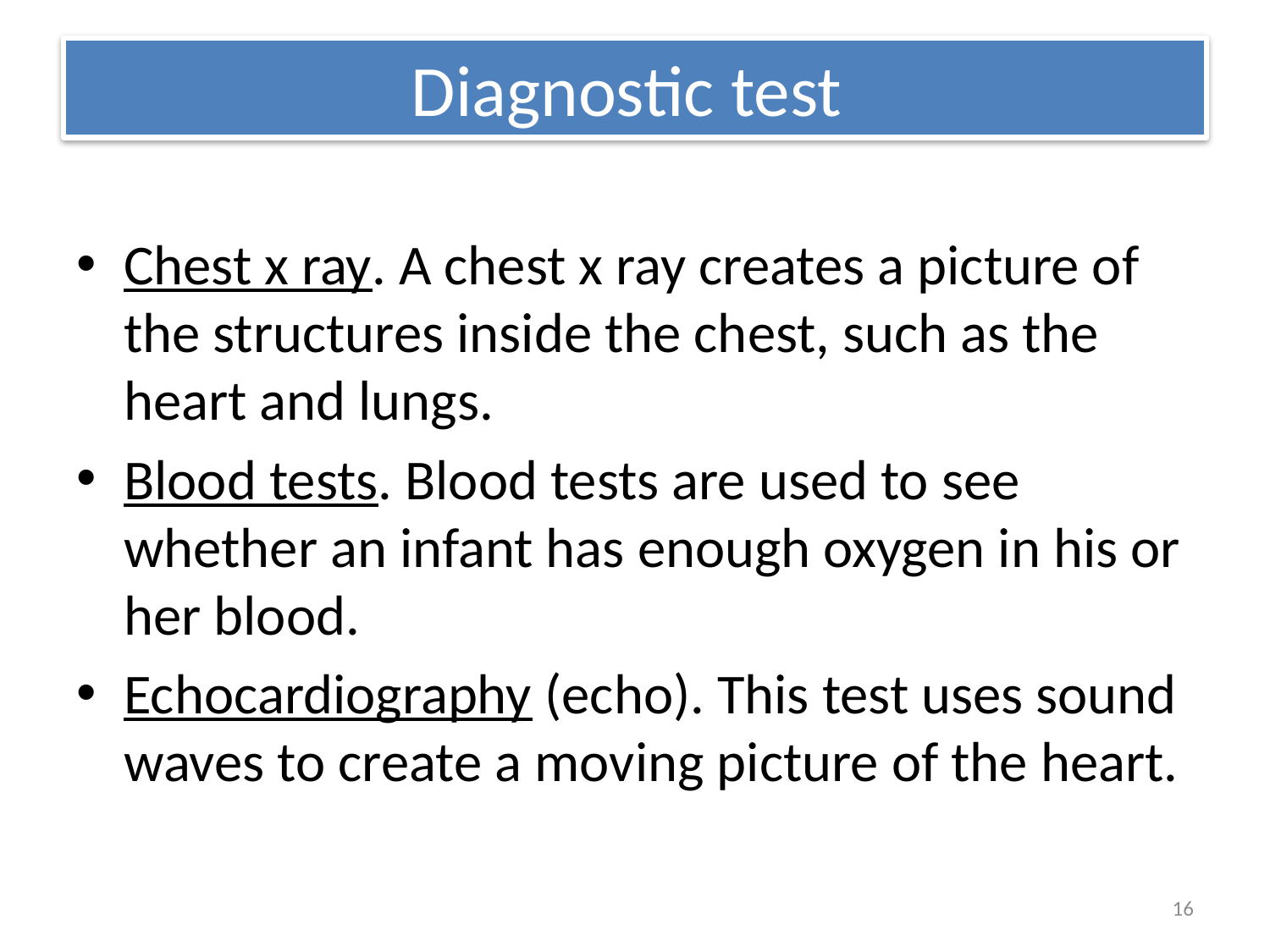

# Diagnostic test
Chest x ray. A chest x ray creates a picture of the structures inside the chest, such as the heart and lungs.
Blood tests. Blood tests are used to see whether an infant has enough oxygen in his or her blood.
Echocardiography (echo). This test uses sound waves to create a moving picture of the heart.

16